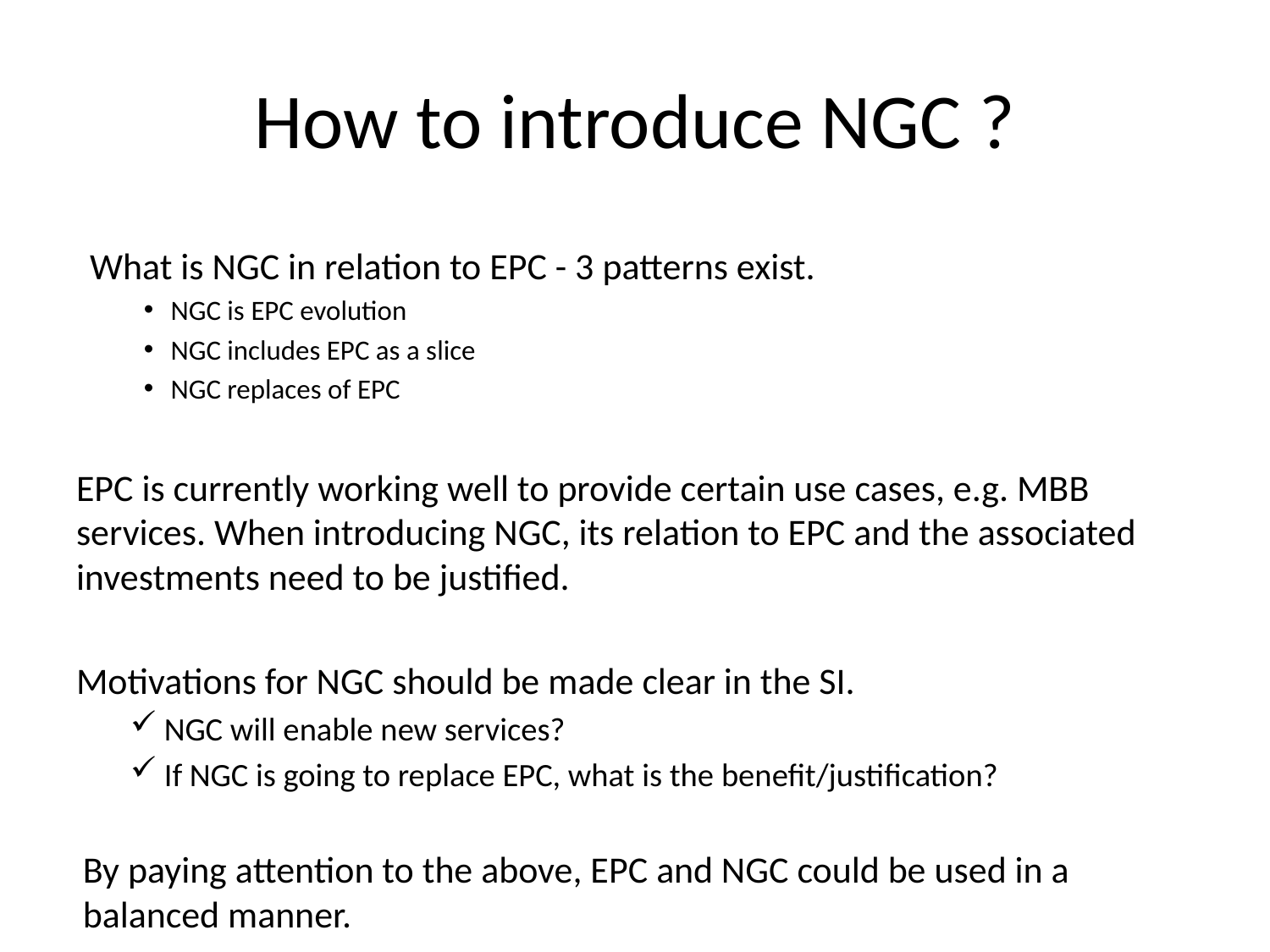

# How to introduce NGC ?
What is NGC in relation to EPC - 3 patterns exist.
NGC is EPC evolution
NGC includes EPC as a slice
NGC replaces of EPC

EPC is currently working well to provide certain use cases, e.g. MBB services. When introducing NGC, its relation to EPC and the associated investments need to be justified.

Motivations for NGC should be made clear in the SI.
NGC will enable new services?
If NGC is going to replace EPC, what is the benefit/justification?

By paying attention to the above, EPC and NGC could be used in a balanced manner.